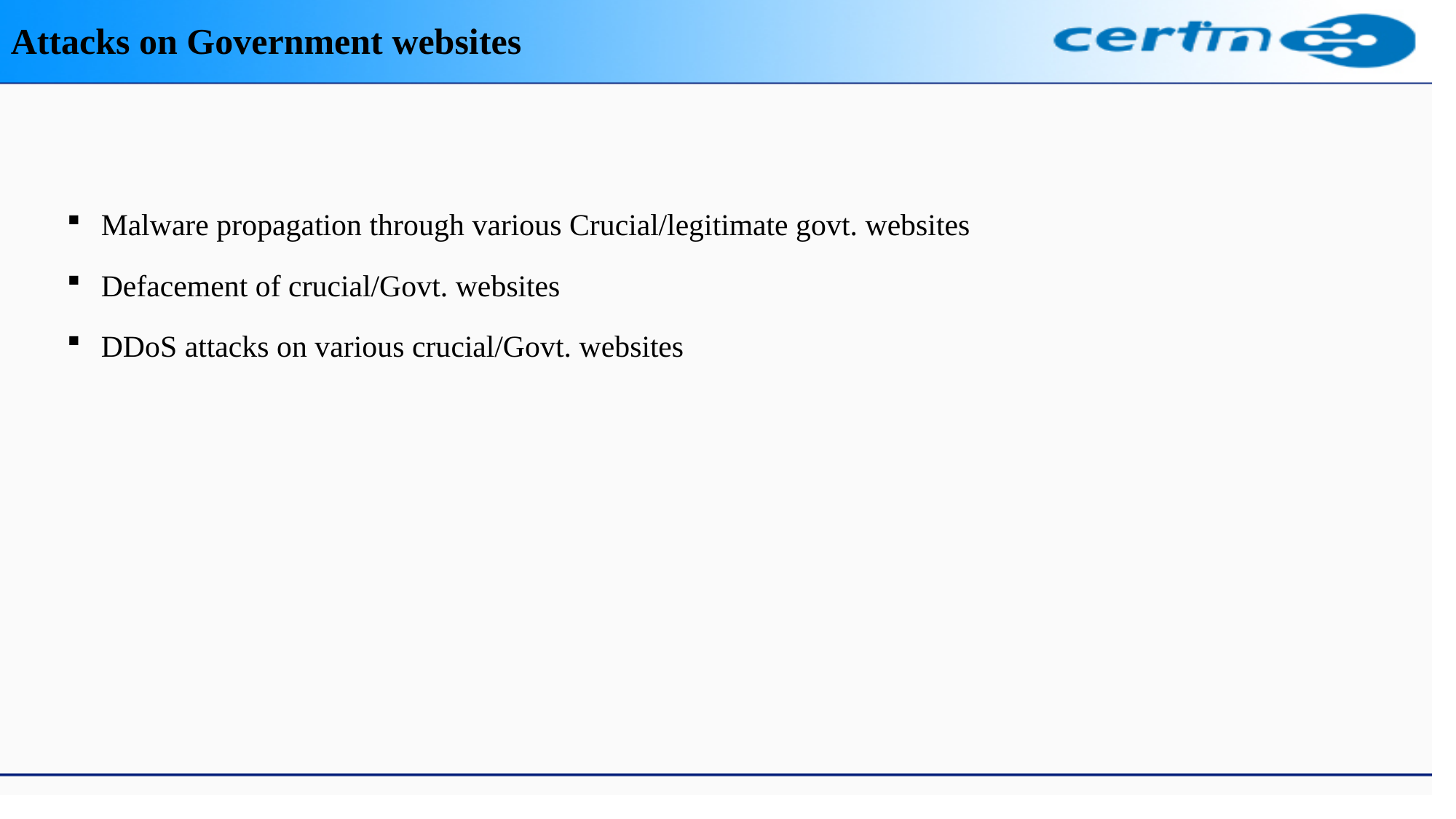

Attacks on Government websites
Malware propagation through various Crucial/legitimate govt. websites
Defacement of crucial/Govt. websites
DDoS attacks on various crucial/Govt. websites